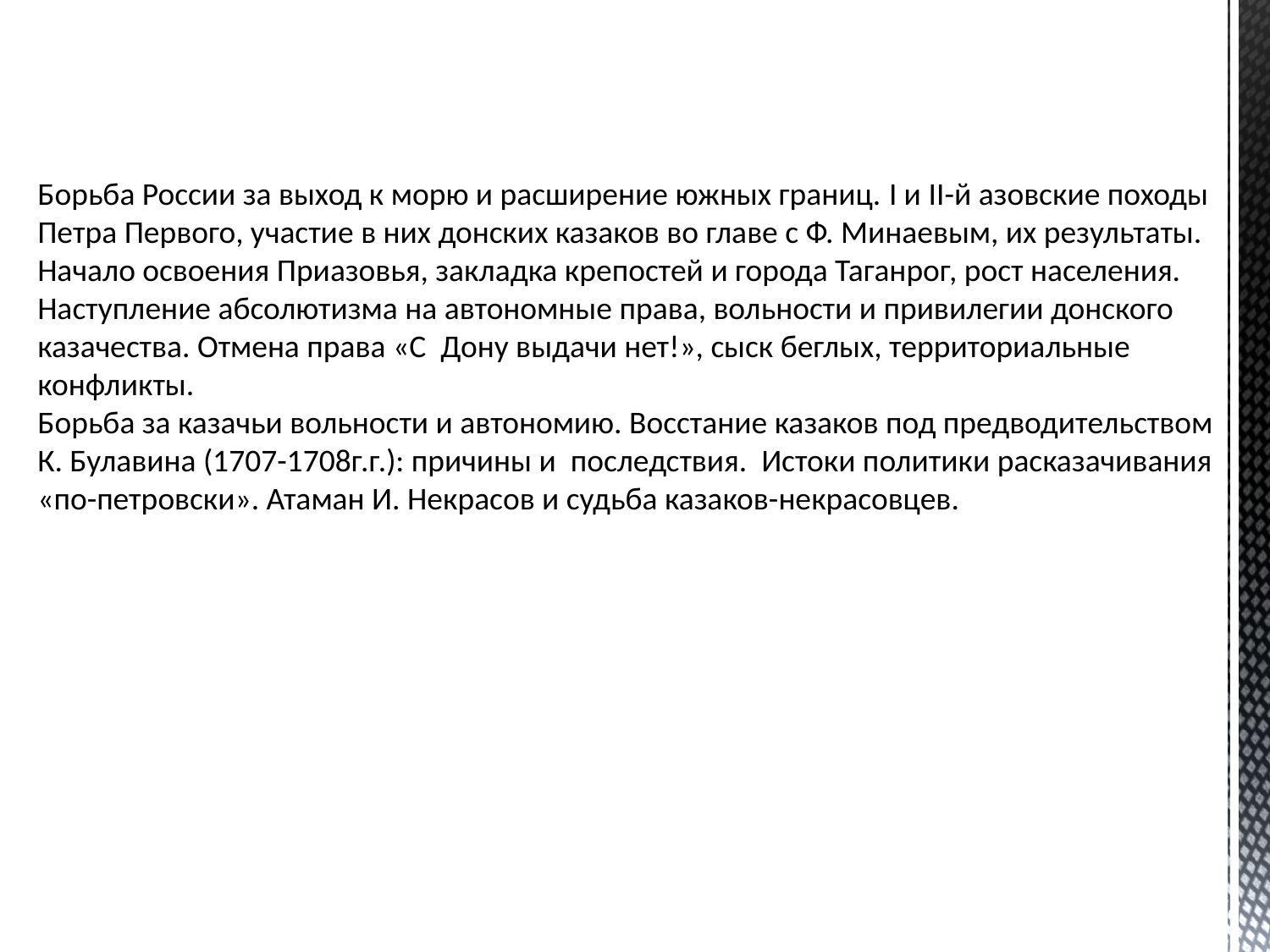

#
Борьба России за выход к морю и расширение южных границ. I и II-й азовские походы Петра Первого, участие в них донских казаков во главе с Ф. Минаевым, их результаты. Начало освоения Приазовья, закладка крепостей и города Таганрог, рост населения. Наступление абсолютизма на автономные права, вольности и привилегии донского казачества. Отмена права «С  Дону выдачи нет!», сыск беглых, территориальные конфликты.
Борьба за казачьи вольности и автономию. Восстание казаков под предводительством К. Булавина (1707-1708г.г.): причины и  последствия.  Истоки политики расказачивания «по-петровски». Атаман И. Некрасов и судьба казаков-некрасовцев.